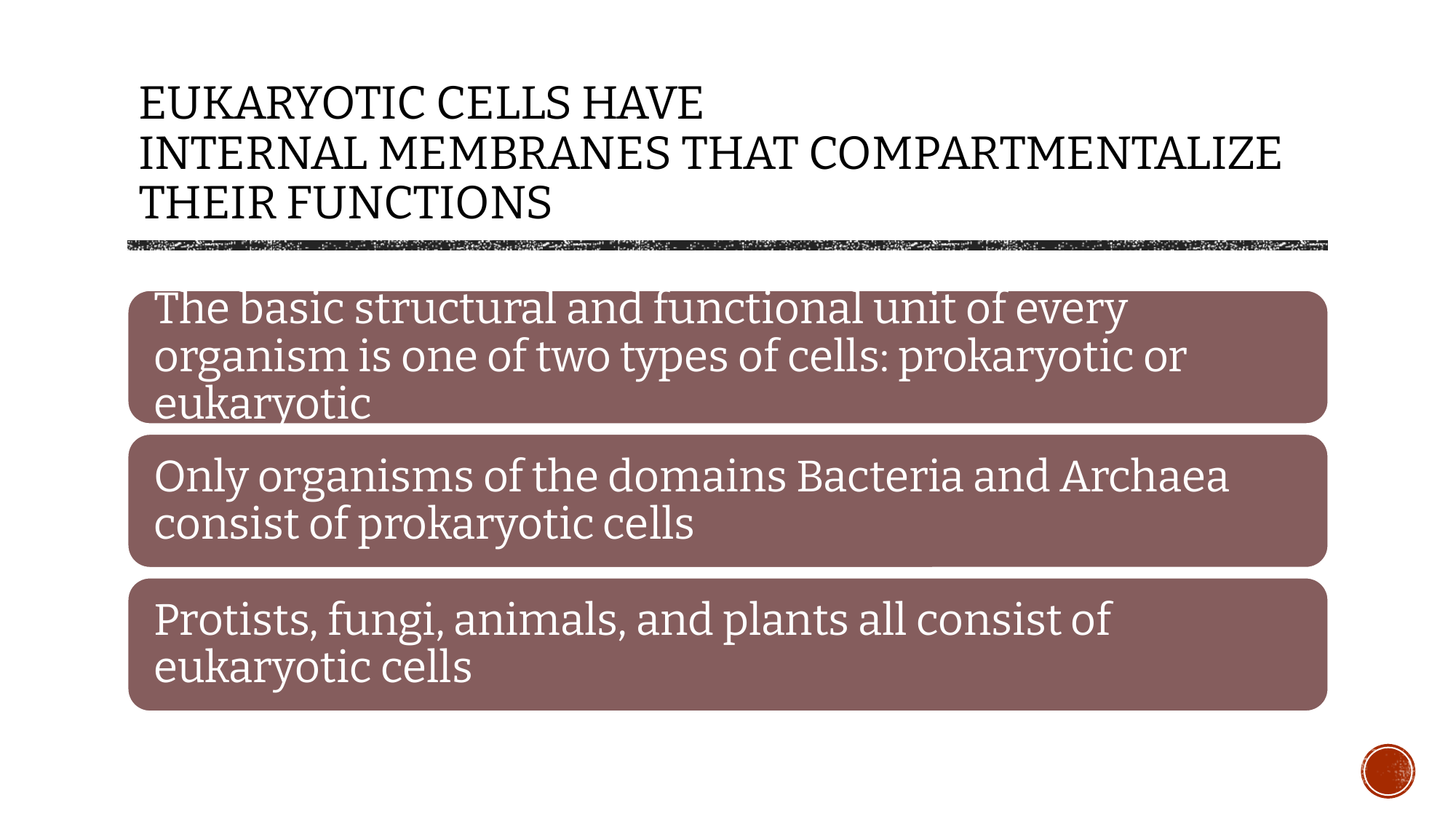

# Eukaryotic cells have internal membranes that compartmentalize their functions

The basic structural and functional unit of every organism is one of two types of cells: prokaryotic or eukaryotic
Only organisms of the domains Bacteria and Archaea consist of prokaryotic cells
Protists, fungi, animals, and plants all consist of eukaryotic cells